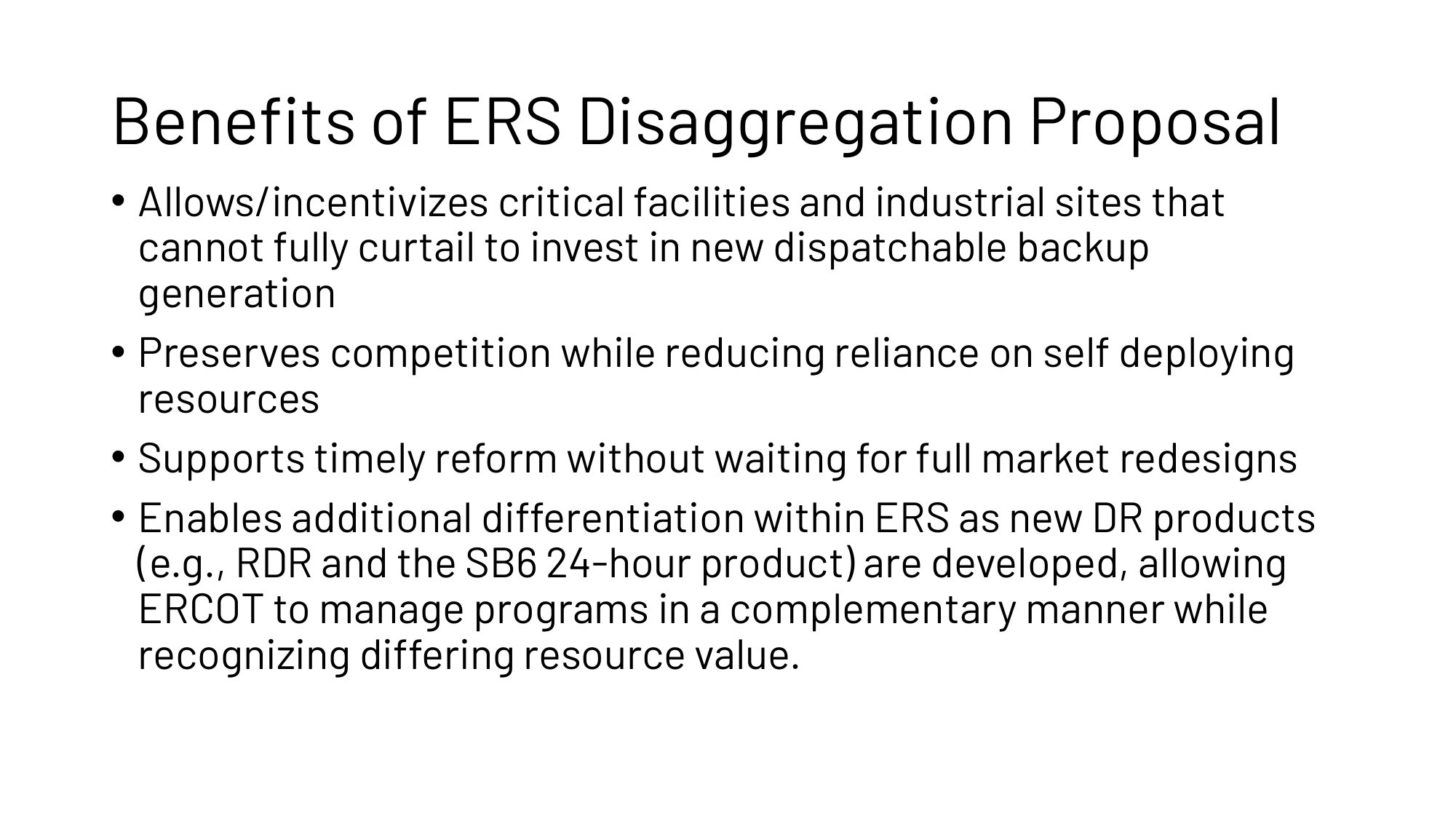

# Benefits of ERS Disaggregation Proposal
Allows/incentivizes critical facilities and industrial sites that cannot fully curtail to invest in new dispatchable backup generation
Preserves competition while reducing reliance on self deploying resources
Supports timely reform without waiting for full market redesigns
Enables additional differentiation within ERS as new DR products (e.g., RDR and the SB6 24-hour product) are developed, allowing ERCOT to manage programs in a complementary manner while recognizing differing resource value.